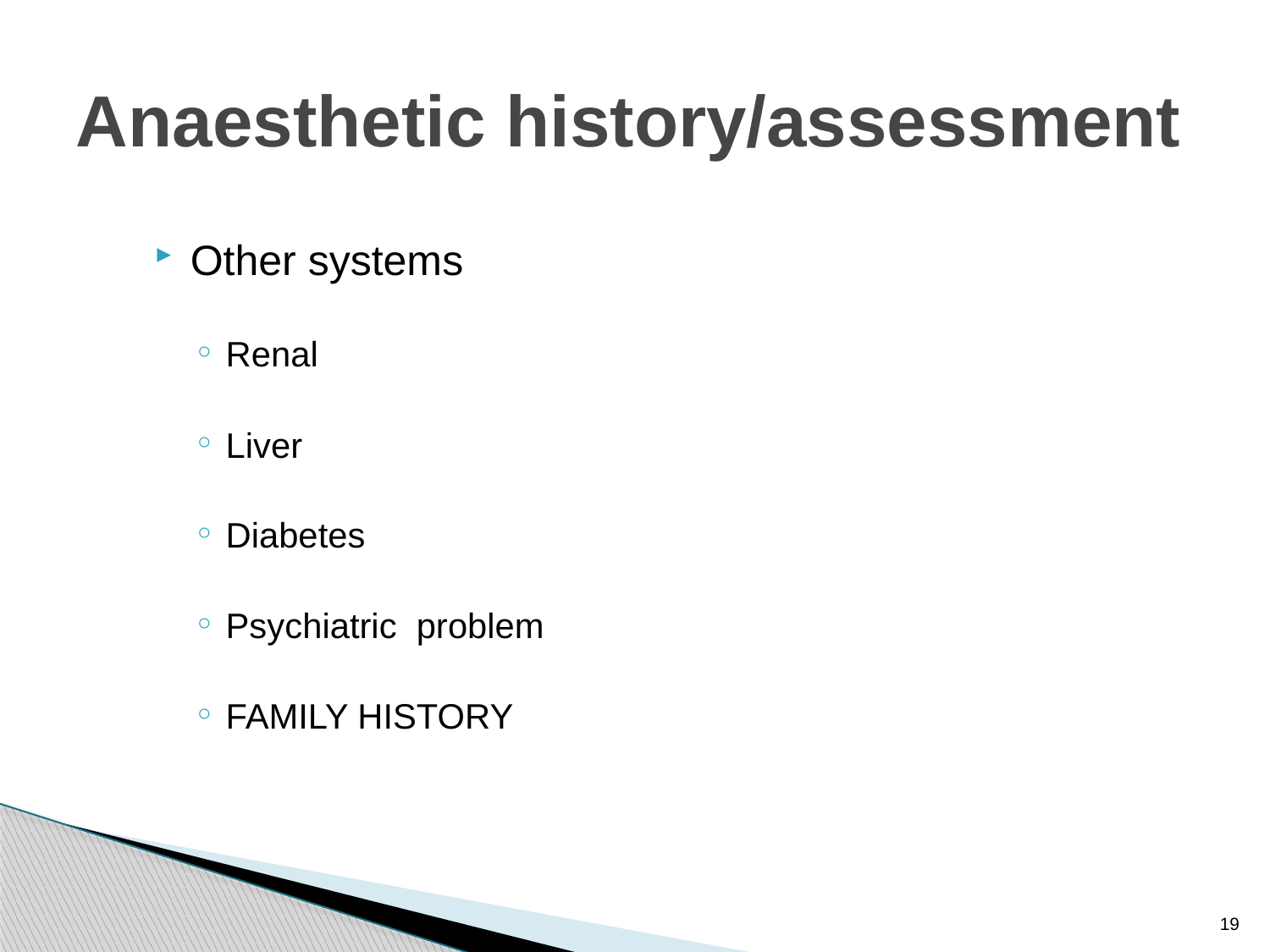

# Anaesthetic history/assessment
Other systems
Renal
Liver
Diabetes
Psychiatric  problem
FAMILY HISTORY

19